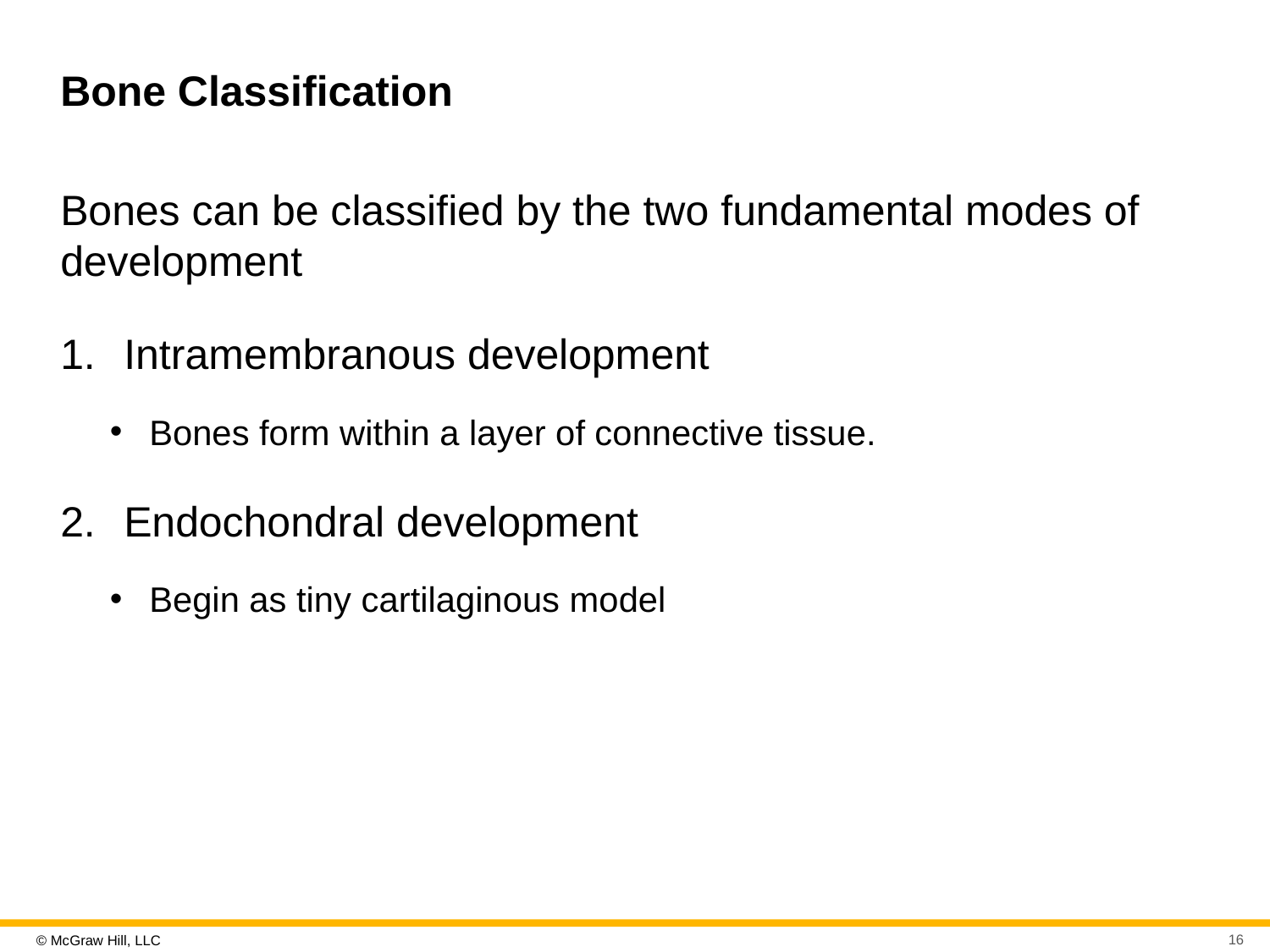

# Bone Classification
Bones can be classified by the two fundamental modes of development
Intramembranous development
Bones form within a layer of connective tissue.
Endochondral development
Begin as tiny cartilaginous model
16